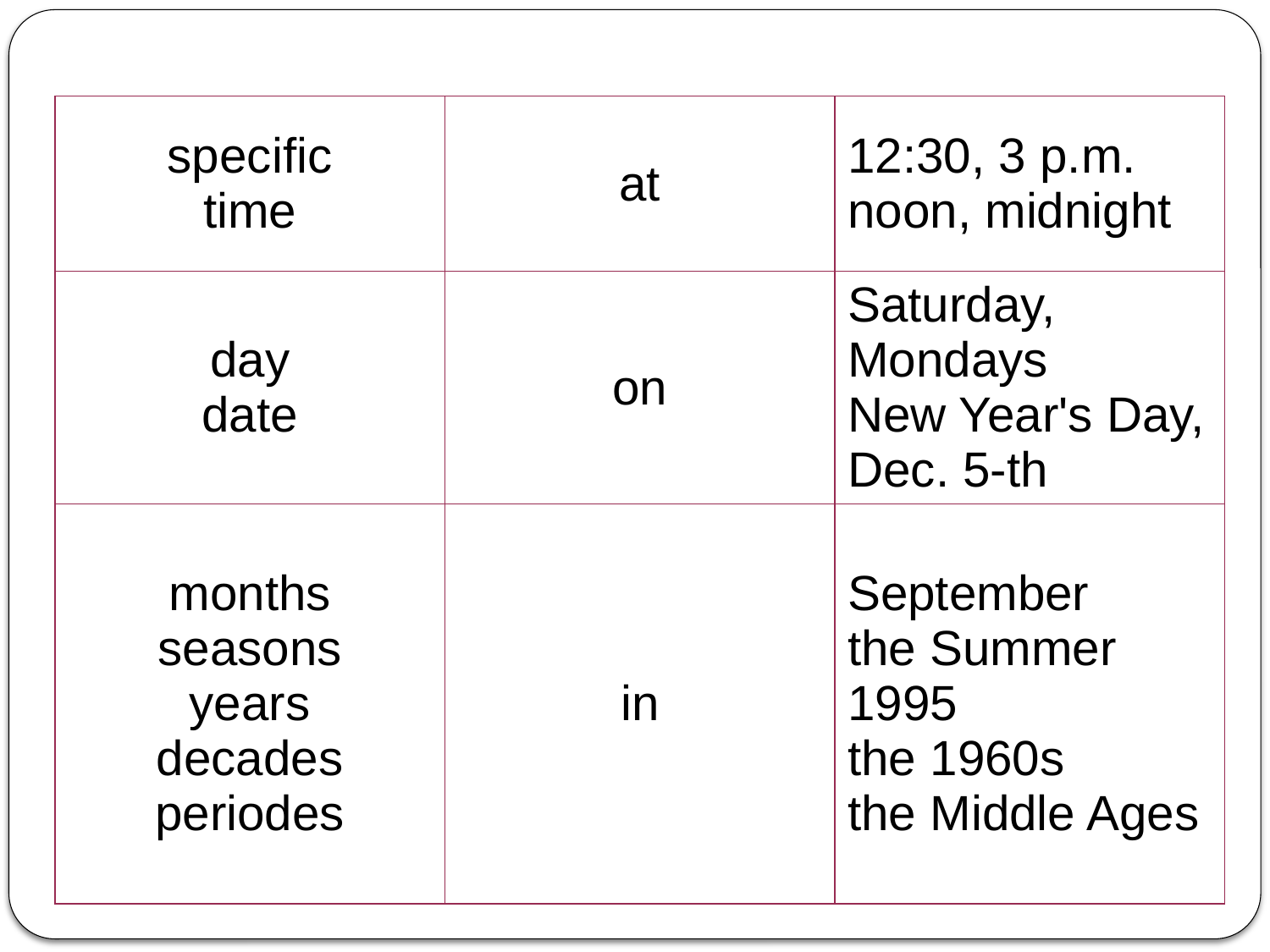

| specific time | at | 12:30, 3 p.m. noon, midnight |
| --- | --- | --- |
| day date | on | Saturday, Mondays New Year's Day, Dec. 5-th |
| months seasons years decades periodes | in | September the Summer 1995 the 1960s the Middle Ages |